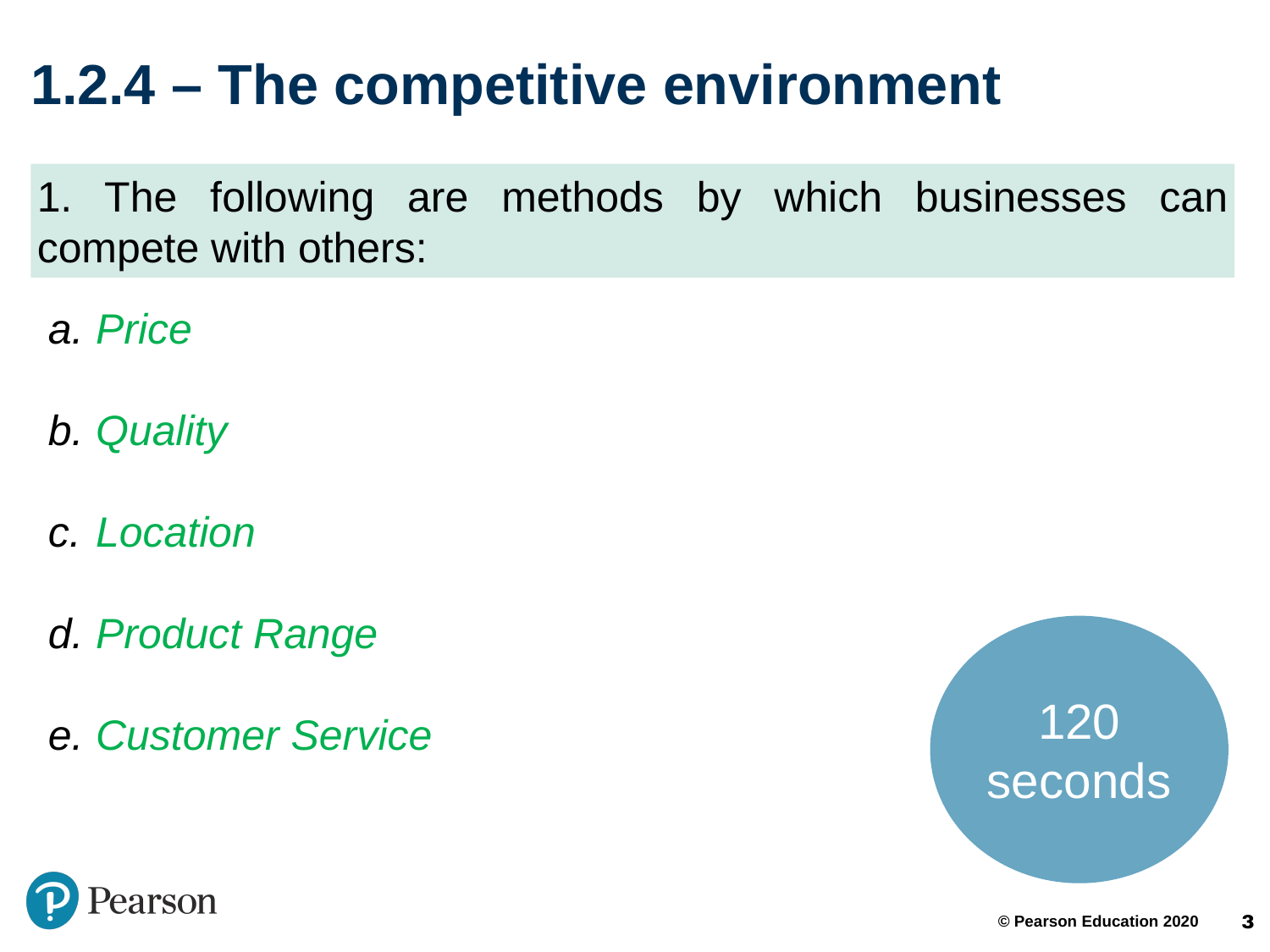

# 1.2.4 – The competitive environment
1. The following are methods by which businesses can compete with others:

Price

Quality

Location

Product Range

Customer Service

120 seconds
3